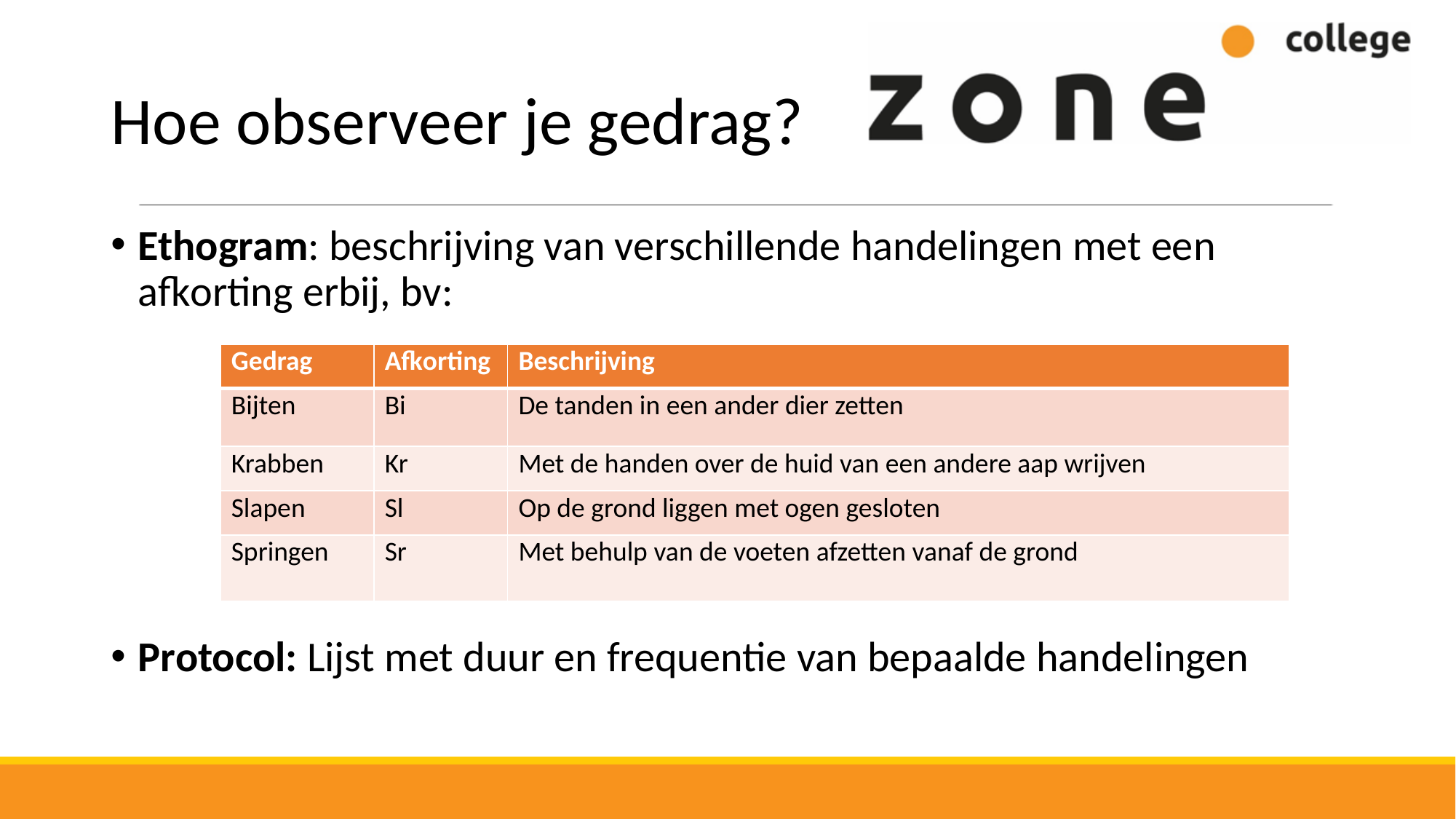

# Hoe observeer je gedrag?
Ethogram: beschrijving van verschillende handelingen met een afkorting erbij, bv:

Protocol: Lijst met duur en frequentie van bepaalde handelingen

| Gedrag | Afkorting | Beschrijving |
| --- | --- | --- |
| Bijten | Bi | De tanden in een ander dier zetten |
| Krabben | Kr | Met de handen over de huid van een andere aap wrijven |
| Slapen | Sl | Op de grond liggen met ogen gesloten |
| Springen | Sr | Met behulp van de voeten afzetten vanaf de grond |